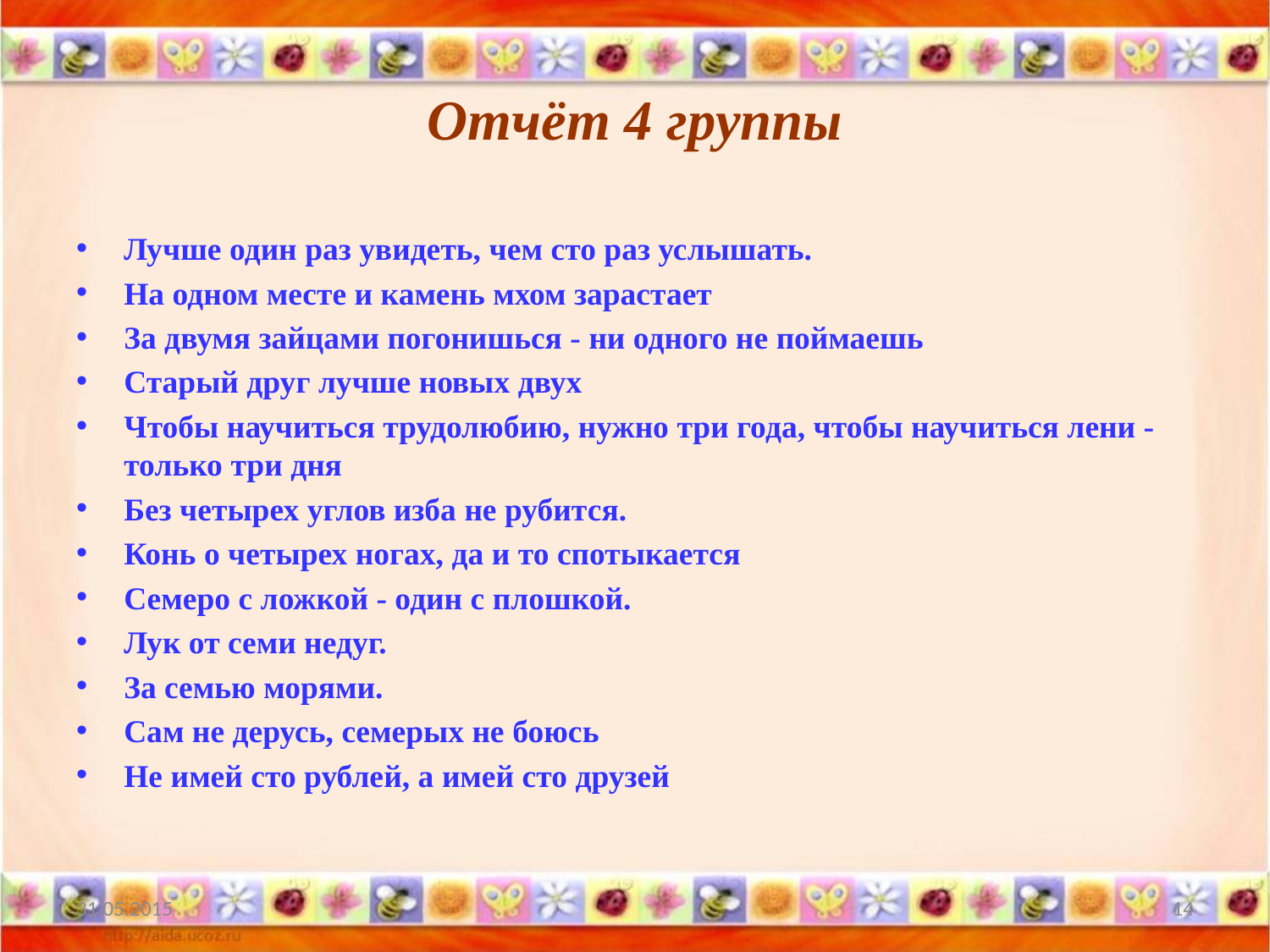

# Отчёт 4 группы
Лучше один раз увидеть, чем сто раз услышать.
На одном месте и камень мхом зарастает
За двумя зайцами погонишься - ни одного не поймаешь
Старый друг лучше новых двух
Чтобы научиться трудолюбию, нужно три года, чтобы научиться лени - только три дня
Без четырех углов изба не рубится.
Конь о четырех ногах, да и то спотыкается
Семеро с ложкой - один с плошкой.
Лук от семи недуг.
За семью морями.
Сам не дерусь, семерых не боюсь
Не имей сто рублей, а имей сто друзей

31.05.2015
14